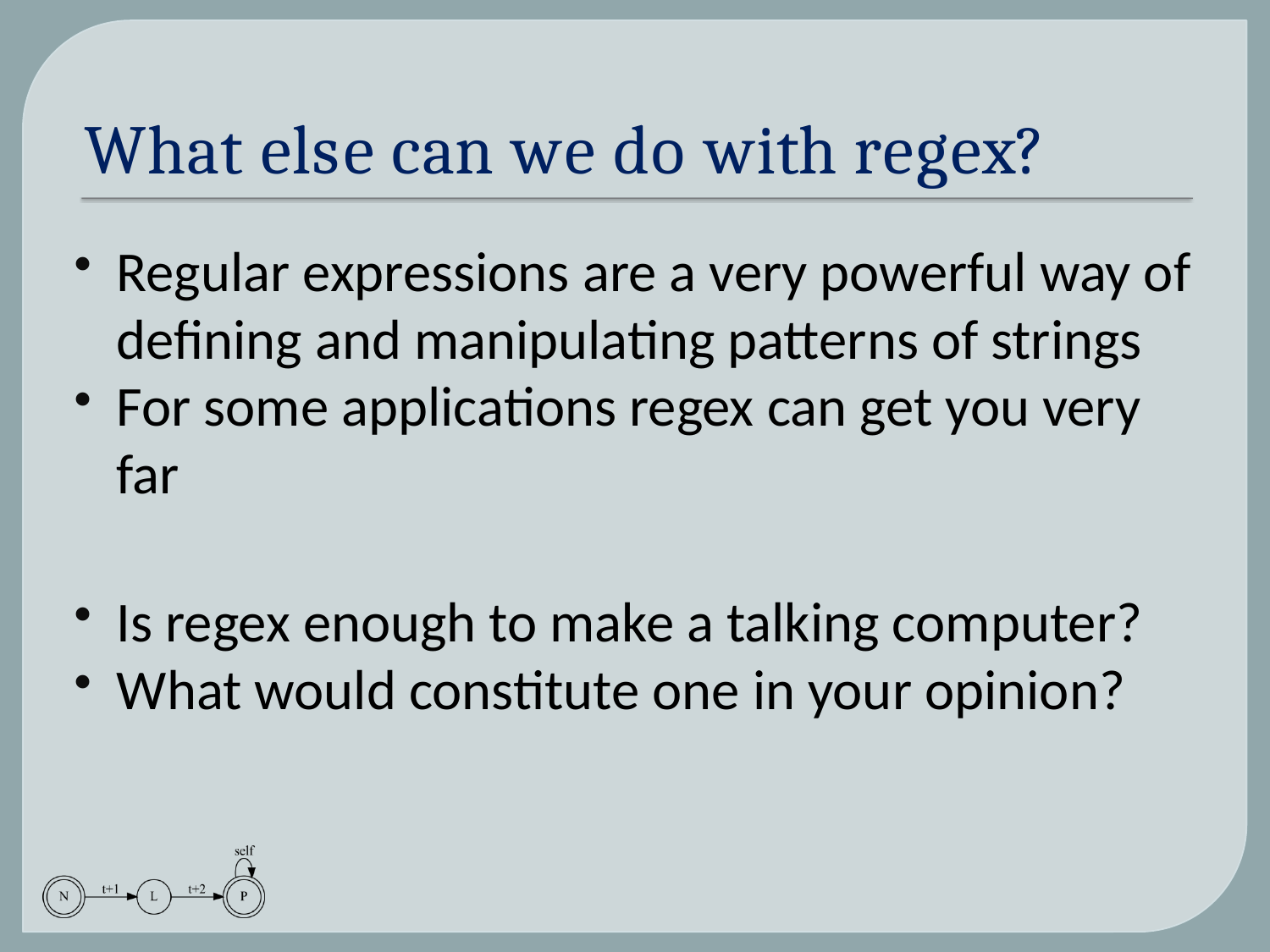

# What else can we do with regex?
Regular expressions are a very powerful way of defining and manipulating patterns of strings
For some applications regex can get you very far

Is regex enough to make a talking computer?
What would constitute one in your opinion?